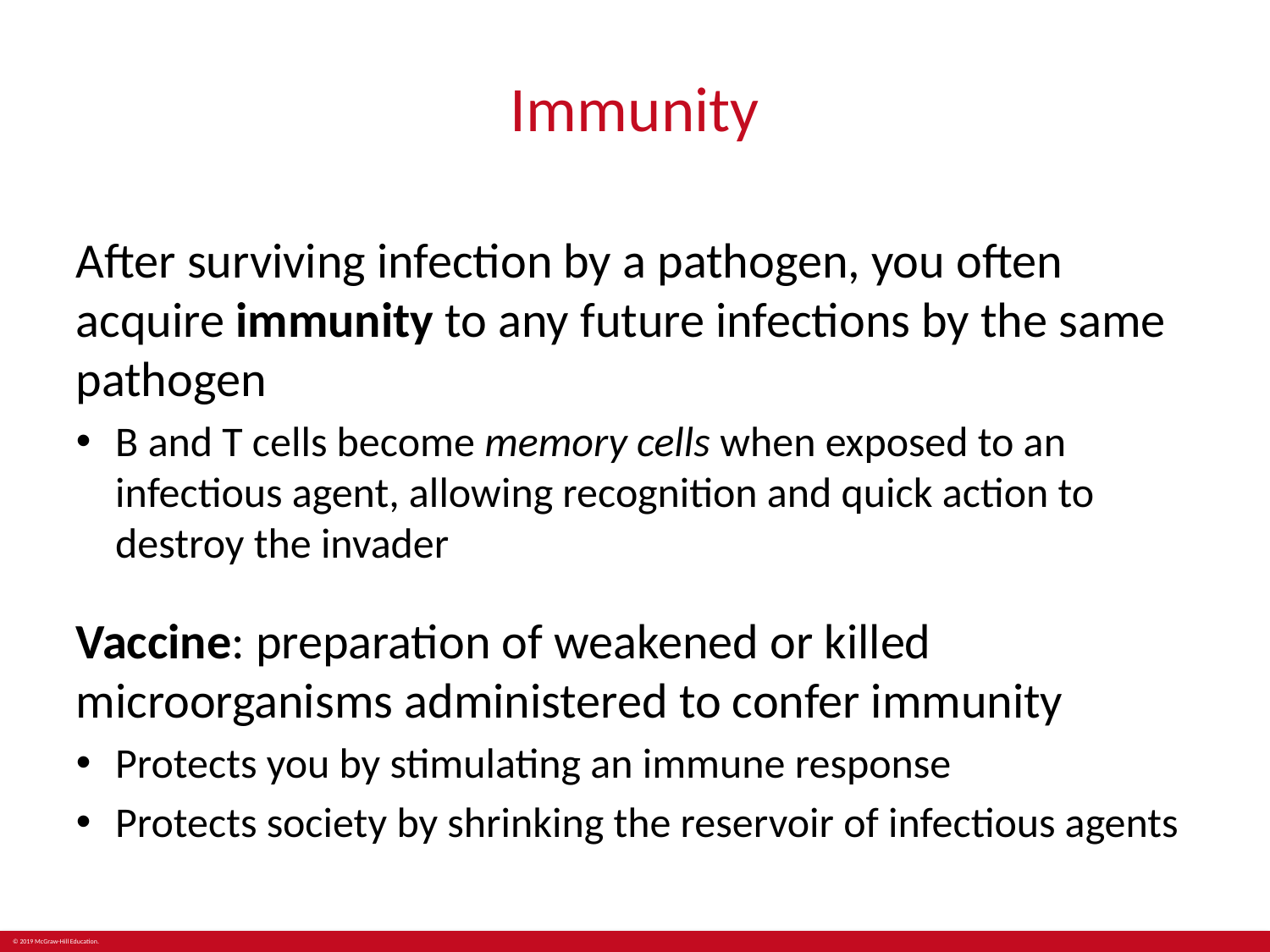

# Immunity
After surviving infection by a pathogen, you often acquire immunity to any future infections by the same pathogen
B and T cells become memory cells when exposed to an infectious agent, allowing recognition and quick action to destroy the invader
Vaccine: preparation of weakened or killed microorganisms administered to confer immunity
Protects you by stimulating an immune response
Protects society by shrinking the reservoir of infectious agents